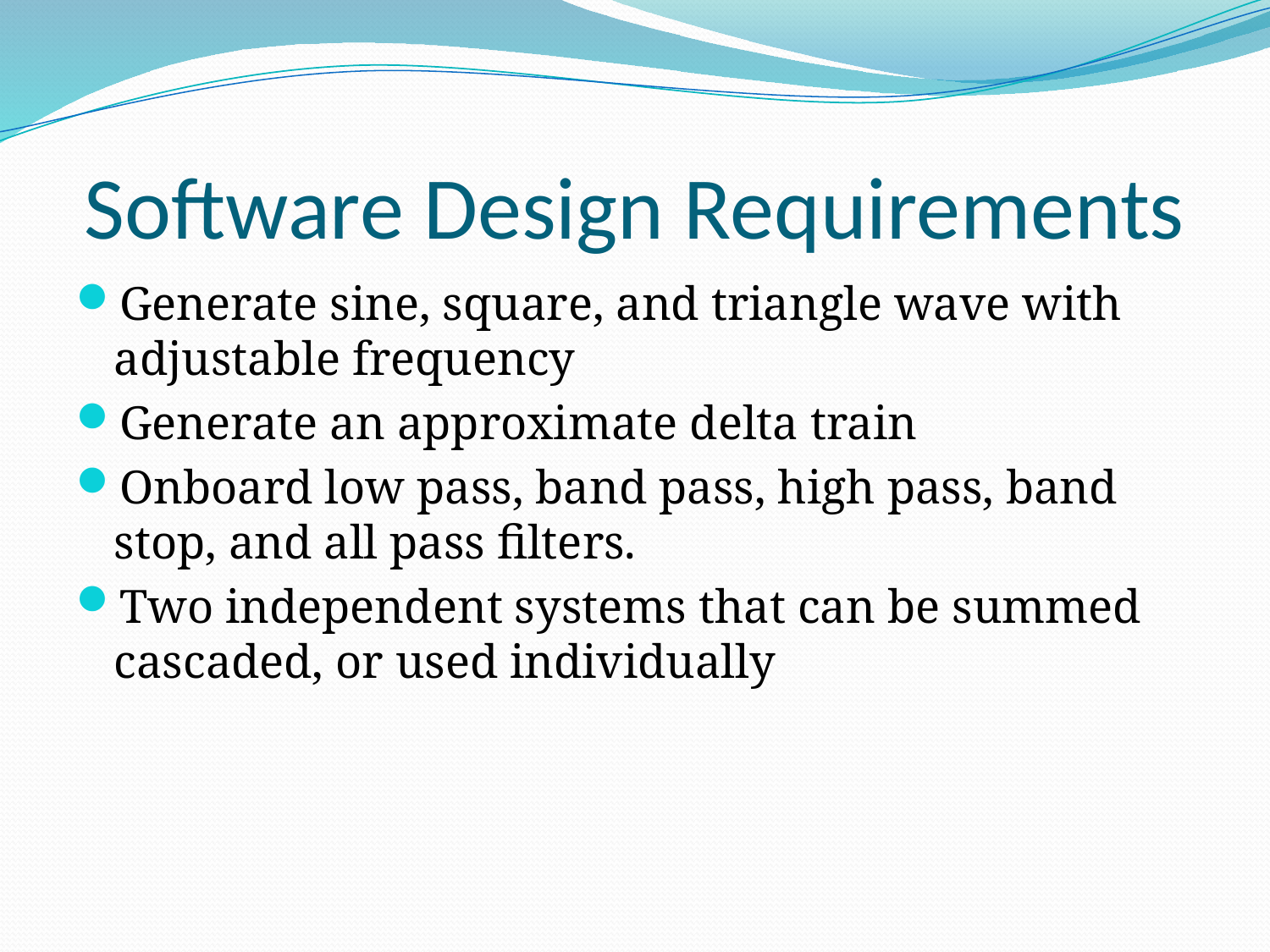

# Software Design Requirements
Generate sine, square, and triangle wave with adjustable frequency
Generate an approximate delta train
Onboard low pass, band pass, high pass, band stop, and all pass filters.
Two independent systems that can be summed cascaded, or used individually